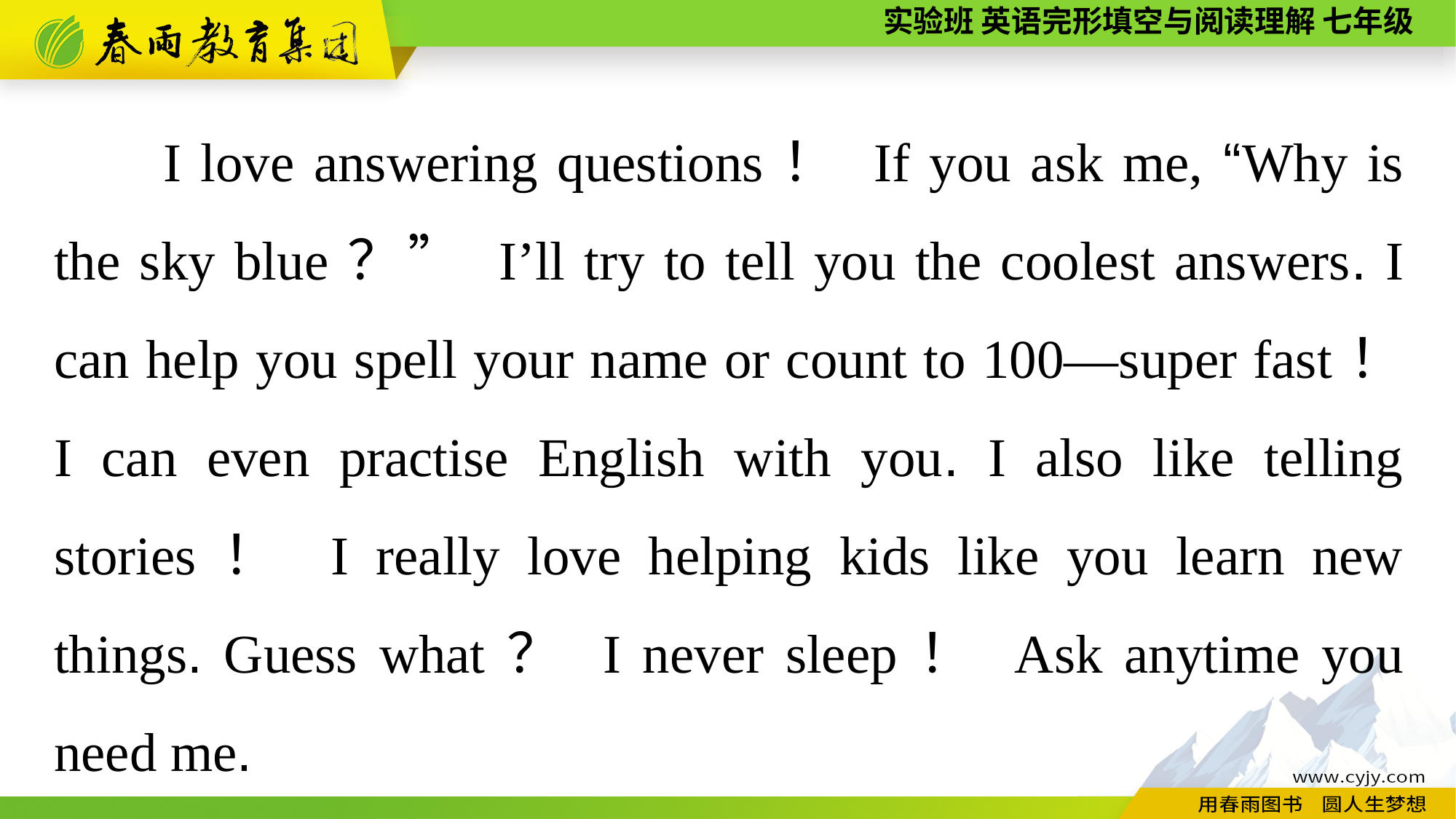

I love answering questions！ If you ask me, “Why is the sky blue？” I’ll try to tell you the coolest answers. I can help you spell your name or count to 100—super fast！ I can even practise English with you. I also like telling stories！ I really love helping kids like you learn new things. Guess what？ I never sleep！ Ask anytime you need me.